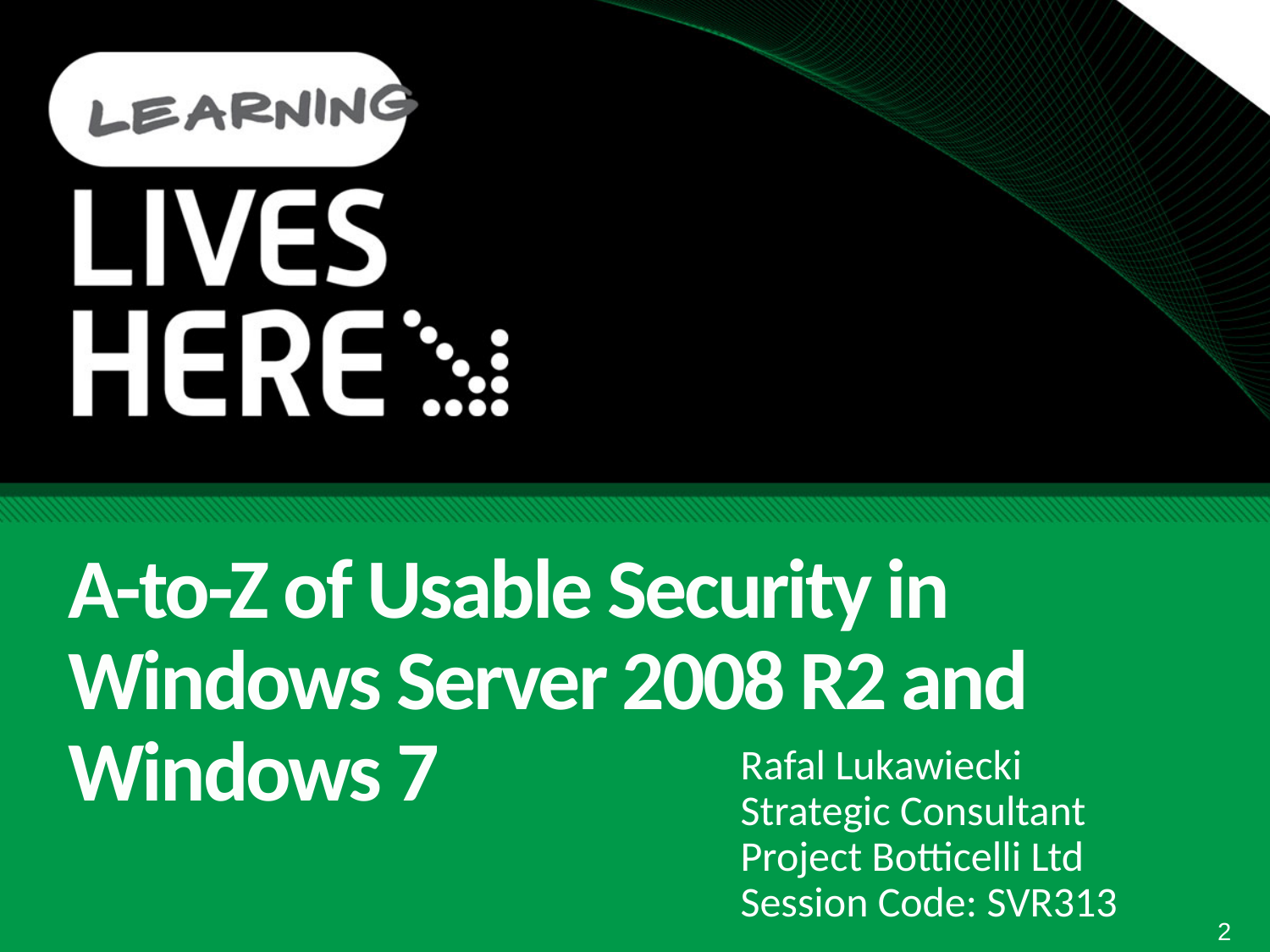

# A-to-Z of Usable Security in Windows Server 2008 R2 and Windows 7
Rafal Lukawiecki
Strategic Consultant
Project Botticelli Ltd
Session Code: SVR313